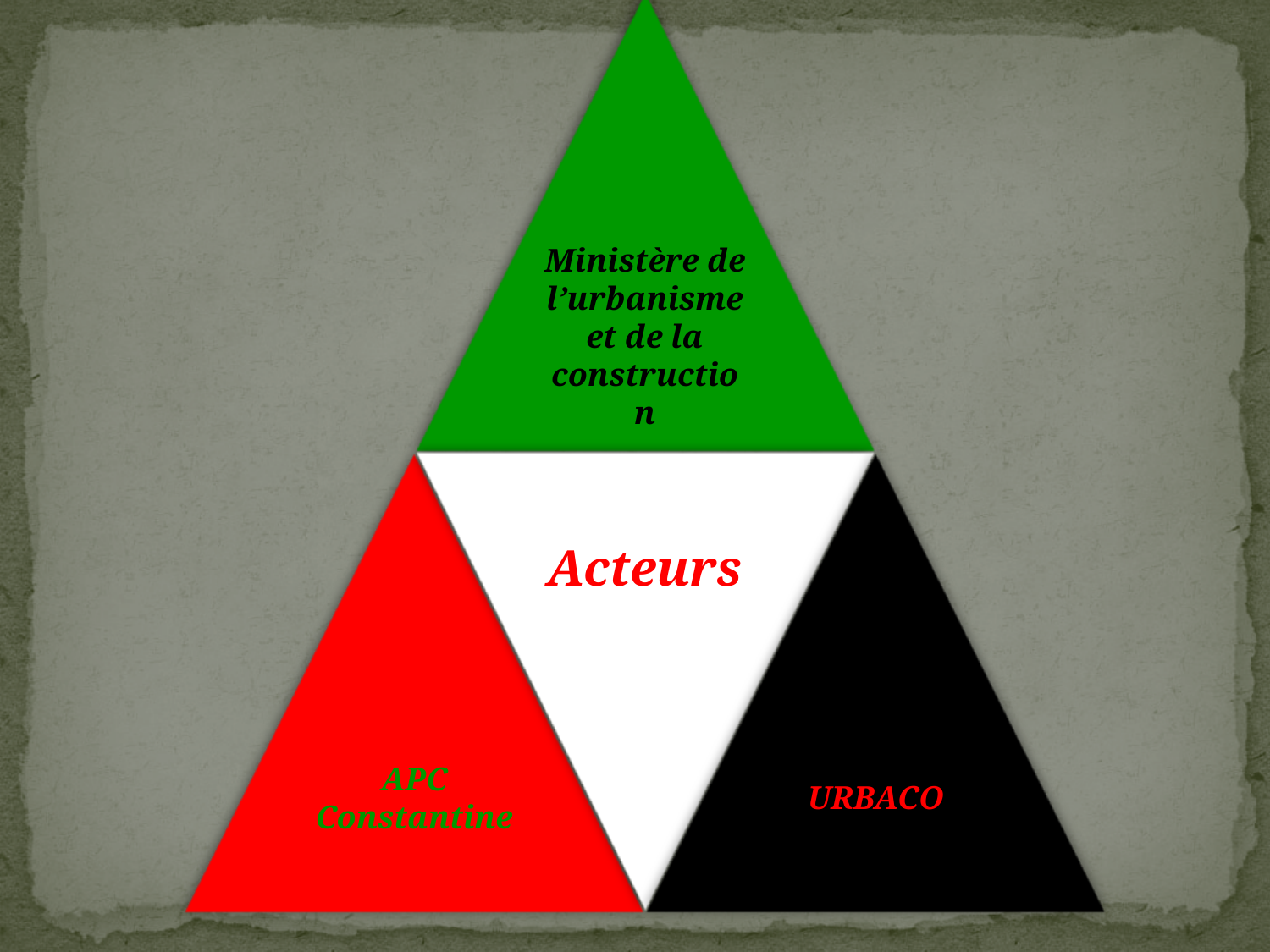

Ministère de l’urbanisme et de la construction
APC Constantine
Acteurs
URBACO